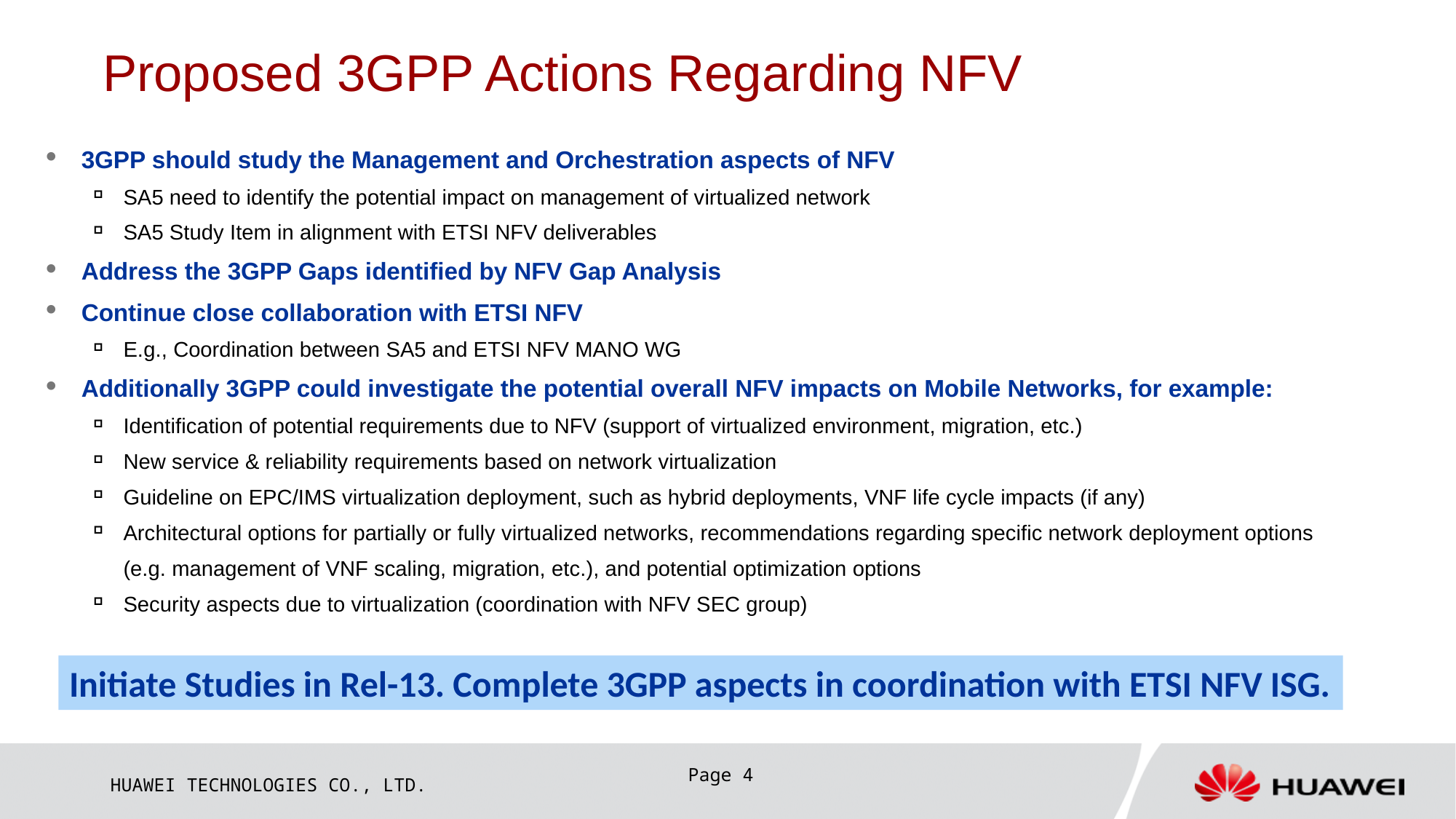

# Proposed 3GPP Actions Regarding NFV
3GPP should study the Management and Orchestration aspects of NFV
SA5 need to identify the potential impact on management of virtualized network
SA5 Study Item in alignment with ETSI NFV deliverables
Address the 3GPP Gaps identified by NFV Gap Analysis
Continue close collaboration with ETSI NFV
E.g., Coordination between SA5 and ETSI NFV MANO WG
Additionally 3GPP could investigate the potential overall NFV impacts on Mobile Networks, for example:
Identification of potential requirements due to NFV (support of virtualized environment, migration, etc.)
New service & reliability requirements based on network virtualization
Guideline on EPC/IMS virtualization deployment, such as hybrid deployments, VNF life cycle impacts (if any)
Architectural options for partially or fully virtualized networks, recommendations regarding specific network deployment options (e.g. management of VNF scaling, migration, etc.), and potential optimization options
Security aspects due to virtualization (coordination with NFV SEC group)

Initiate Studies in Rel-13. Complete 3GPP aspects in coordination with ETSI NFV ISG.
Page 4